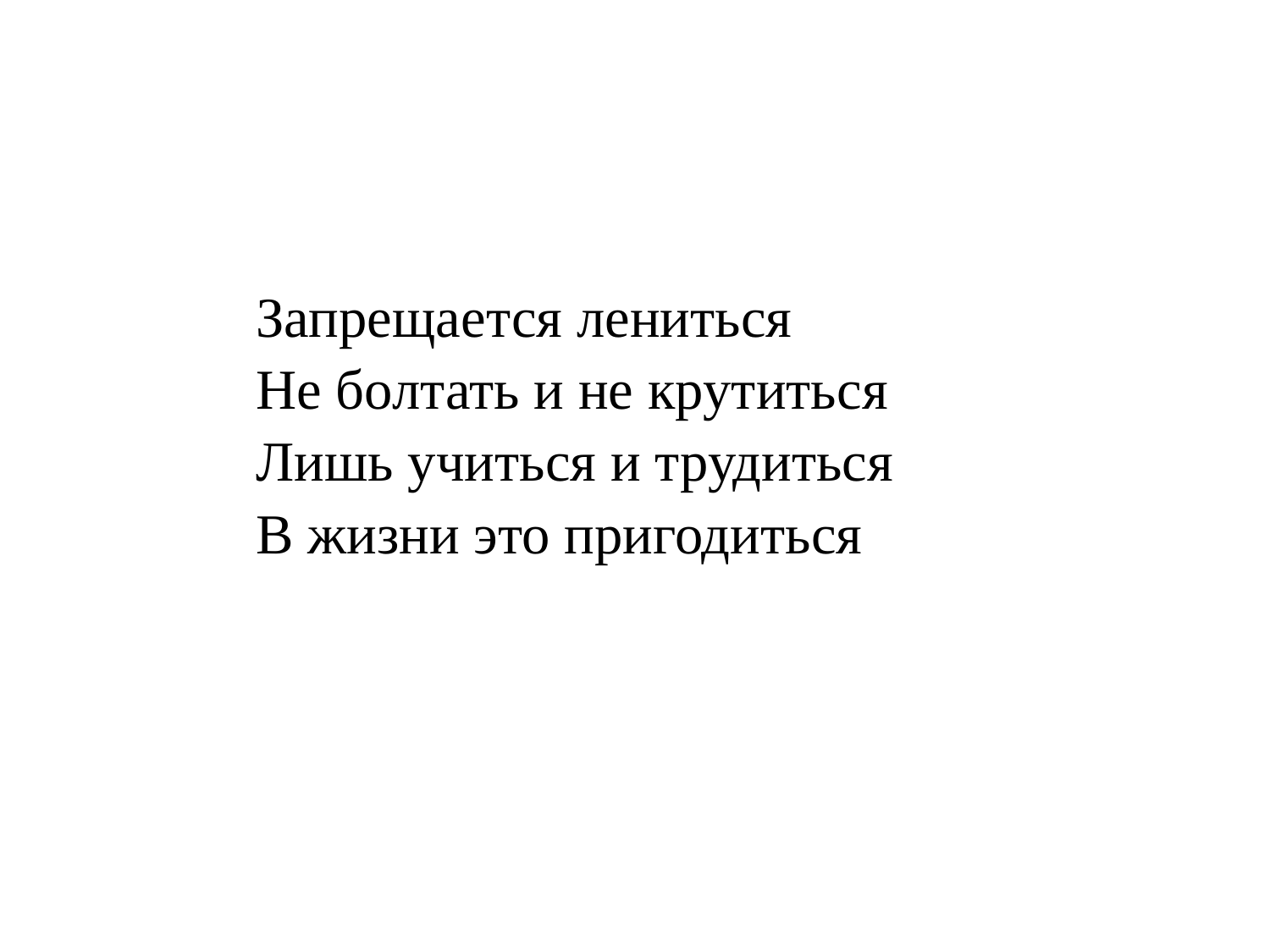

| Запрещается лениться Не болтать и не крутиться Лишь учиться и трудиться В жизни это пригодиться |
| --- |